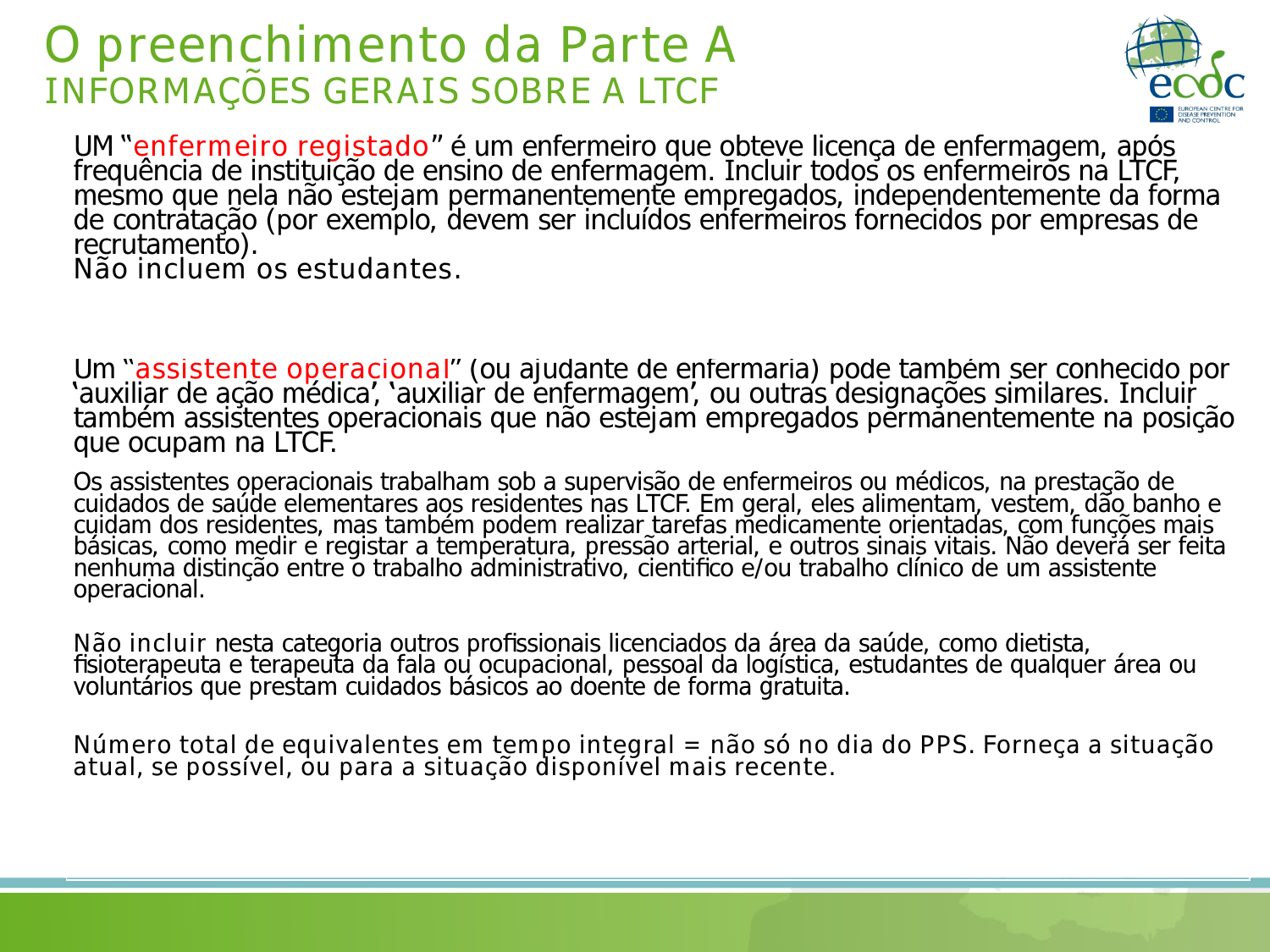

# O preenchimento da Parte A INFORMAÇÕES GERAIS SOBRE A LTCF
| UM “enfermeiro registado” é um enfermeiro que obteve licença de enfermagem, após frequência de instituição de ensino de enfermagem. Incluir todos os enfermeiros na LTCF, mesmo que nela não estejam permanentemente empregados, independentemente da forma de contratação (por exemplo, devem ser incluídos enfermeiros fornecidos por empresas de recrutamento). Não incluem os estudantes. |
| --- |
| Um “assistente operacional” (ou ajudante de enfermaria) pode também ser conhecido por ‘auxiliar de ação médica’, ‘auxiliar de enfermagem’, ou outras designações similares. Incluir também assistentes operacionais que não estejam empregados permanentemente na posição que ocupam na LTCF. Os assistentes operacionais trabalham sob a supervisão de enfermeiros ou médicos, na prestação de cuidados de saúde elementares aos residentes nas LTCF. Em geral, eles alimentam, vestem, dão banho e cuidam dos residentes, mas também podem realizar tarefas medicamente orientadas, com funções mais básicas, como medir e registar a temperatura, pressão arterial, e outros sinais vitais. Não deverá ser feita nenhuma distinção entre o trabalho administrativo, cientifico e/ou trabalho clínico de um assistente operacional. Não incluir nesta categoria outros profissionais licenciados da área da saúde, como dietista, fisioterapeuta e terapeuta da fala ou ocupacional, pessoal da logística, estudantes de qualquer área ou voluntários que prestam cuidados básicos ao doente de forma gratuita. Número total de equivalentes em tempo integral = não só no dia do PPS. Forneça a situação atual, se possível, ou para a situação disponível mais recente. |
|  |